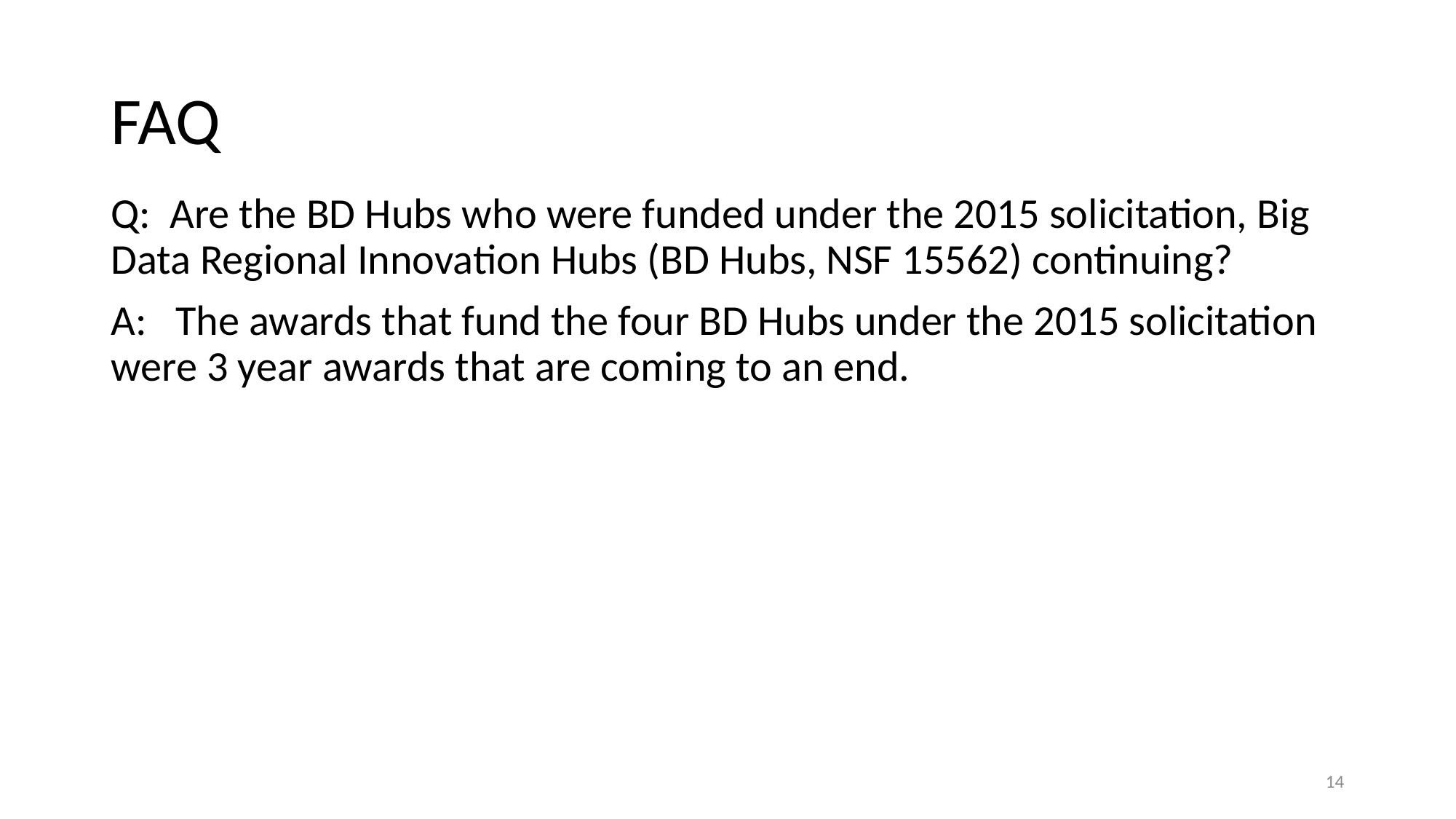

# FAQ
Q:  Are the BD Hubs who were funded under the 2015 solicitation, Big Data Regional Innovation Hubs (BD Hubs, NSF 15562) continuing?
A:   The awards that fund the four BD Hubs under the 2015 solicitation were 3 year awards that are coming to an end.
14